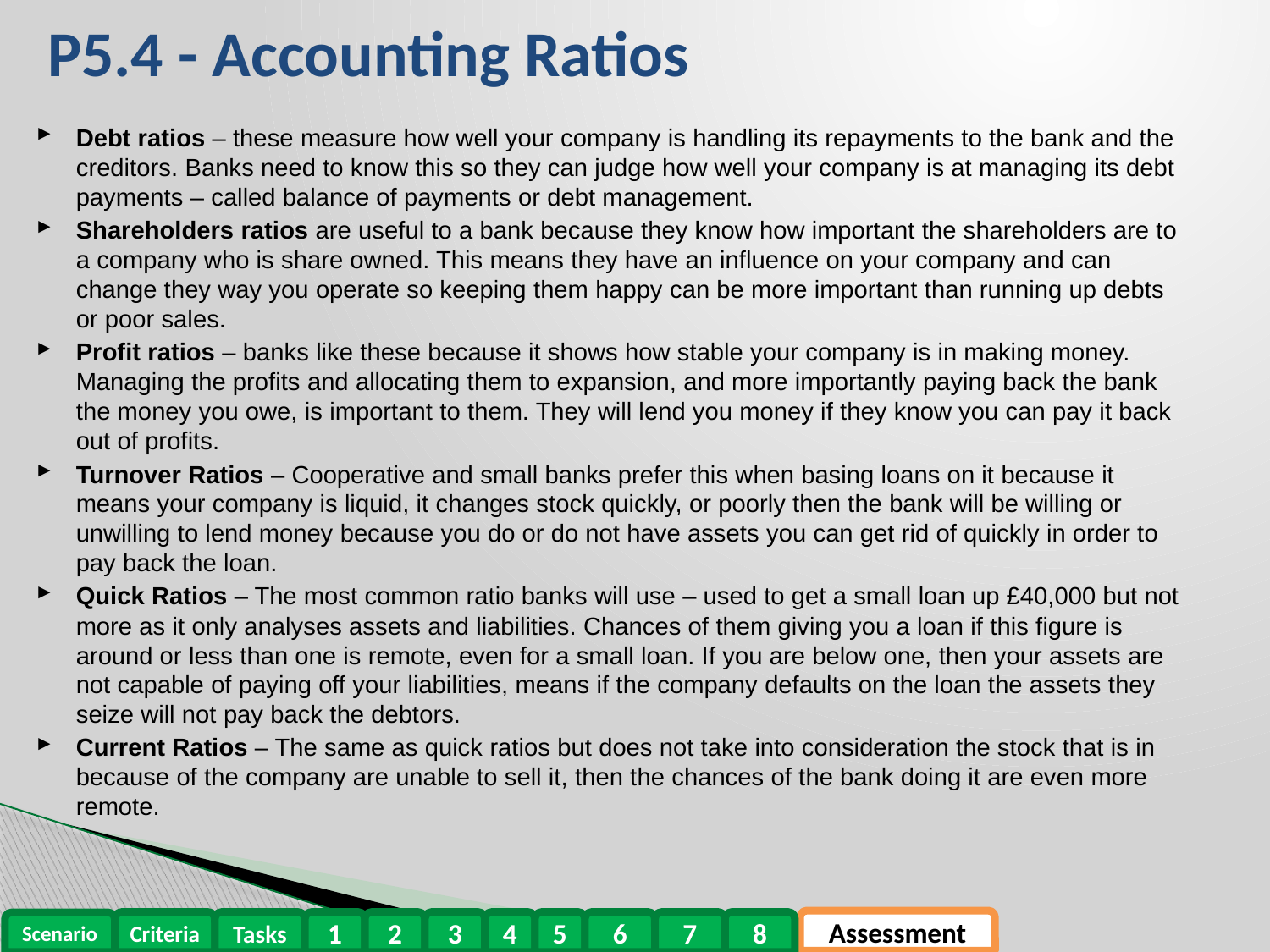

# P5.4 - Accounting Ratios
Debt ratios – these measure how well your company is handling its repayments to the bank and the creditors. Banks need to know this so they can judge how well your company is at managing its debt payments – called balance of payments or debt management.
Shareholders ratios are useful to a bank because they know how important the shareholders are to a company who is share owned. This means they have an influence on your company and can change they way you operate so keeping them happy can be more important than running up debts or poor sales.
Profit ratios – banks like these because it shows how stable your company is in making money. Managing the profits and allocating them to expansion, and more importantly paying back the bank the money you owe, is important to them. They will lend you money if they know you can pay it back out of profits.
Turnover Ratios – Cooperative and small banks prefer this when basing loans on it because it means your company is liquid, it changes stock quickly, or poorly then the bank will be willing or unwilling to lend money because you do or do not have assets you can get rid of quickly in order to pay back the loan.
Quick Ratios – The most common ratio banks will use – used to get a small loan up £40,000 but not more as it only analyses assets and liabilities. Chances of them giving you a loan if this figure is around or less than one is remote, even for a small loan. If you are below one, then your assets are not capable of paying off your liabilities, means if the company defaults on the loan the assets they seize will not pay back the debtors.
Current Ratios – The same as quick ratios but does not take into consideration the stock that is in because of the company are unable to sell it, then the chances of the bank doing it are even more remote.